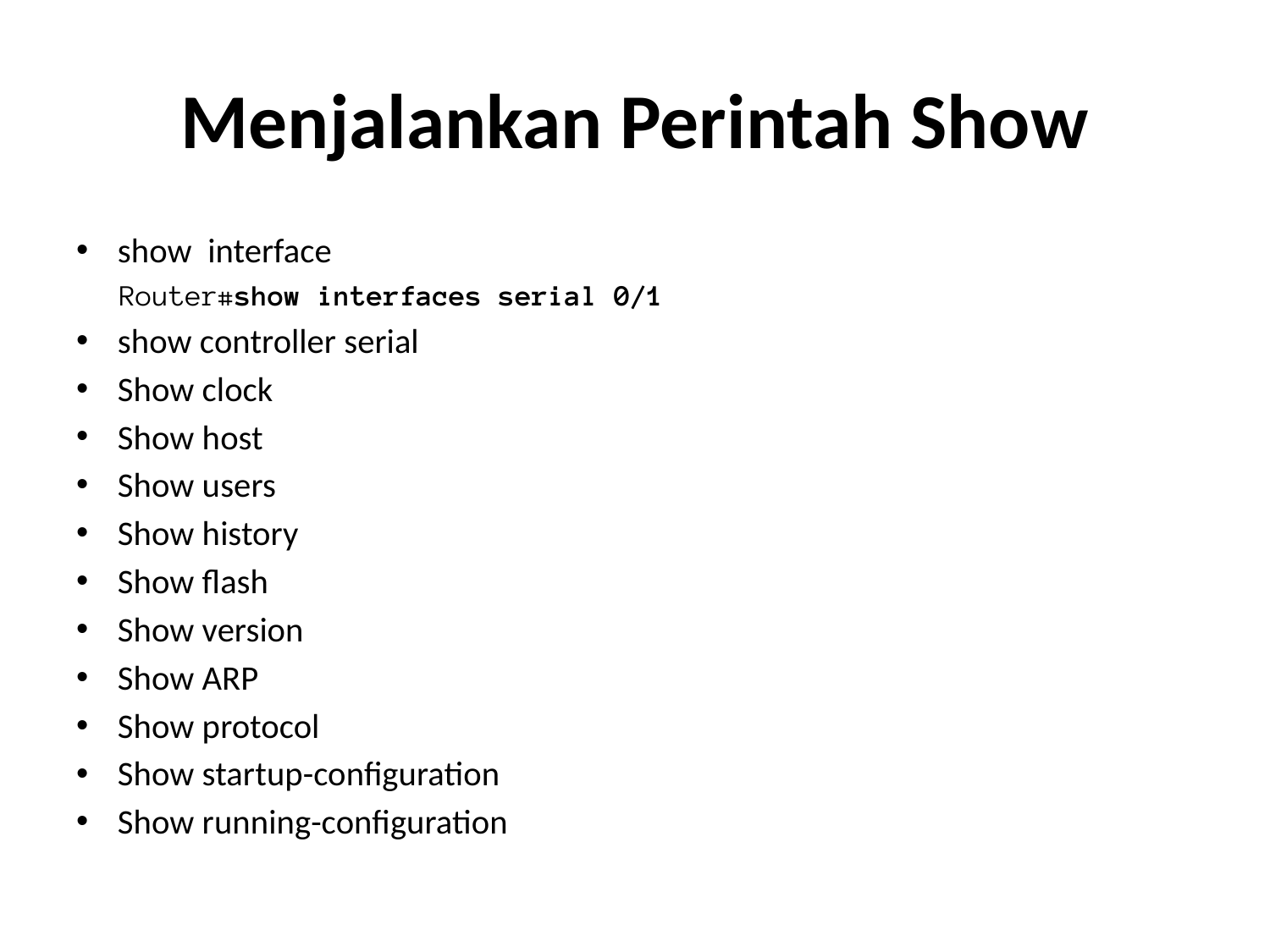

# Menjalankan Perintah Show
show  interface
Router#show interfaces serial 0/1
show controller serial
Show clock
Show host
Show users
Show history
Show flash
Show version
Show ARP
Show protocol
Show startup-configuration
Show running-configuration